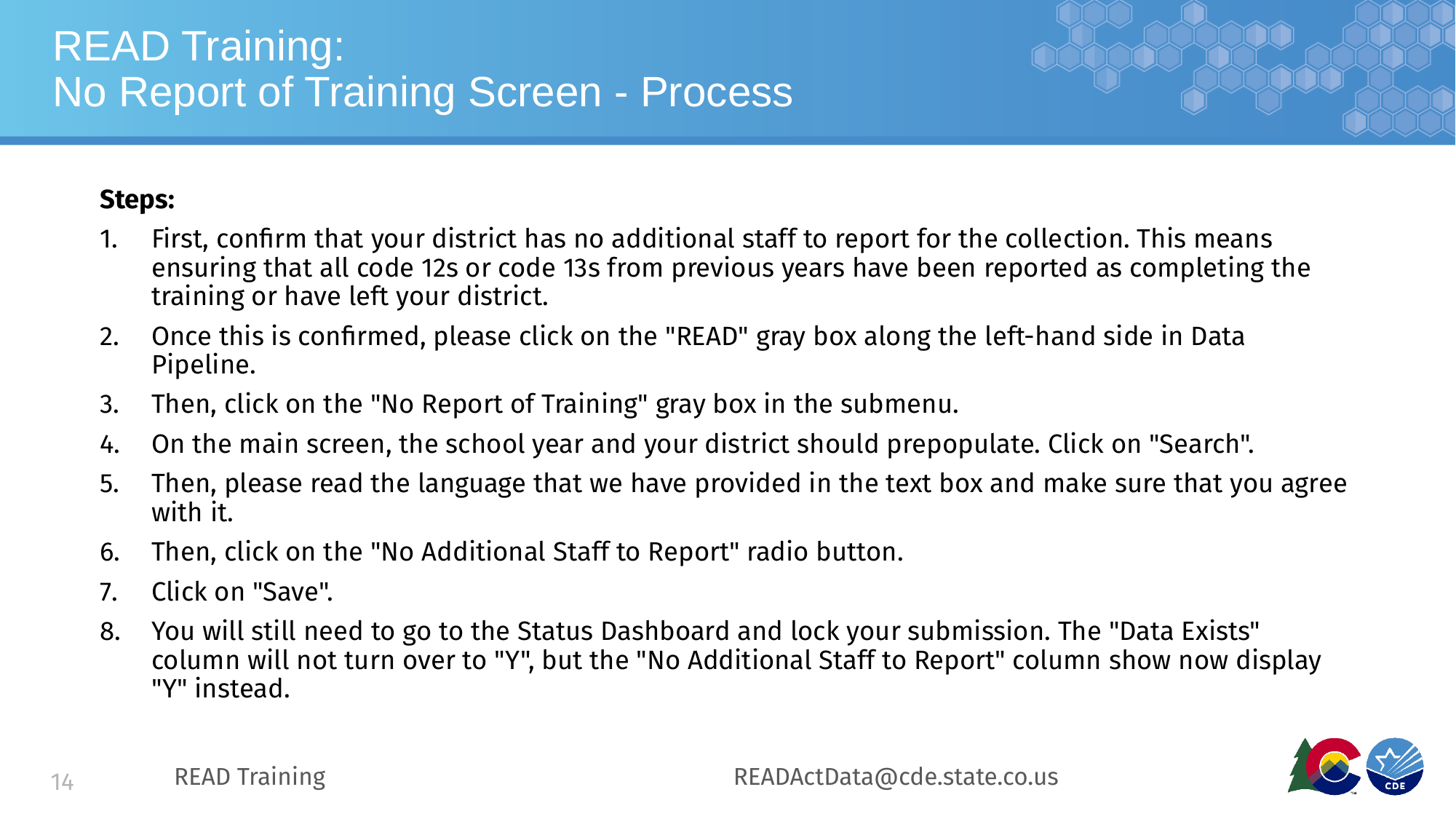

# READ Training: No Report of Training Screen - Process
Steps:
First, confirm that your district has no additional staff to report for the collection. This means ensuring that all code 12s or code 13s from previous years have been reported as completing the training or have left your district.
Once this is confirmed, please click on the "READ" gray box along the left-hand side in Data Pipeline.
Then, click on the "No Report of Training" gray box in the submenu.
On the main screen, the school year and your district should prepopulate. Click on "Search".
Then, please read the language that we have provided in the text box and make sure that you agree with it.
Then, click on the "No Additional Staff to Report" radio button.
Click on "Save".
You will still need to go to the Status Dashboard and lock your submission. The "Data Exists" column will not turn over to "Y", but the "No Additional Staff to Report" column show now display "Y" instead.

READ Training
READActData@cde.state.co.us
14